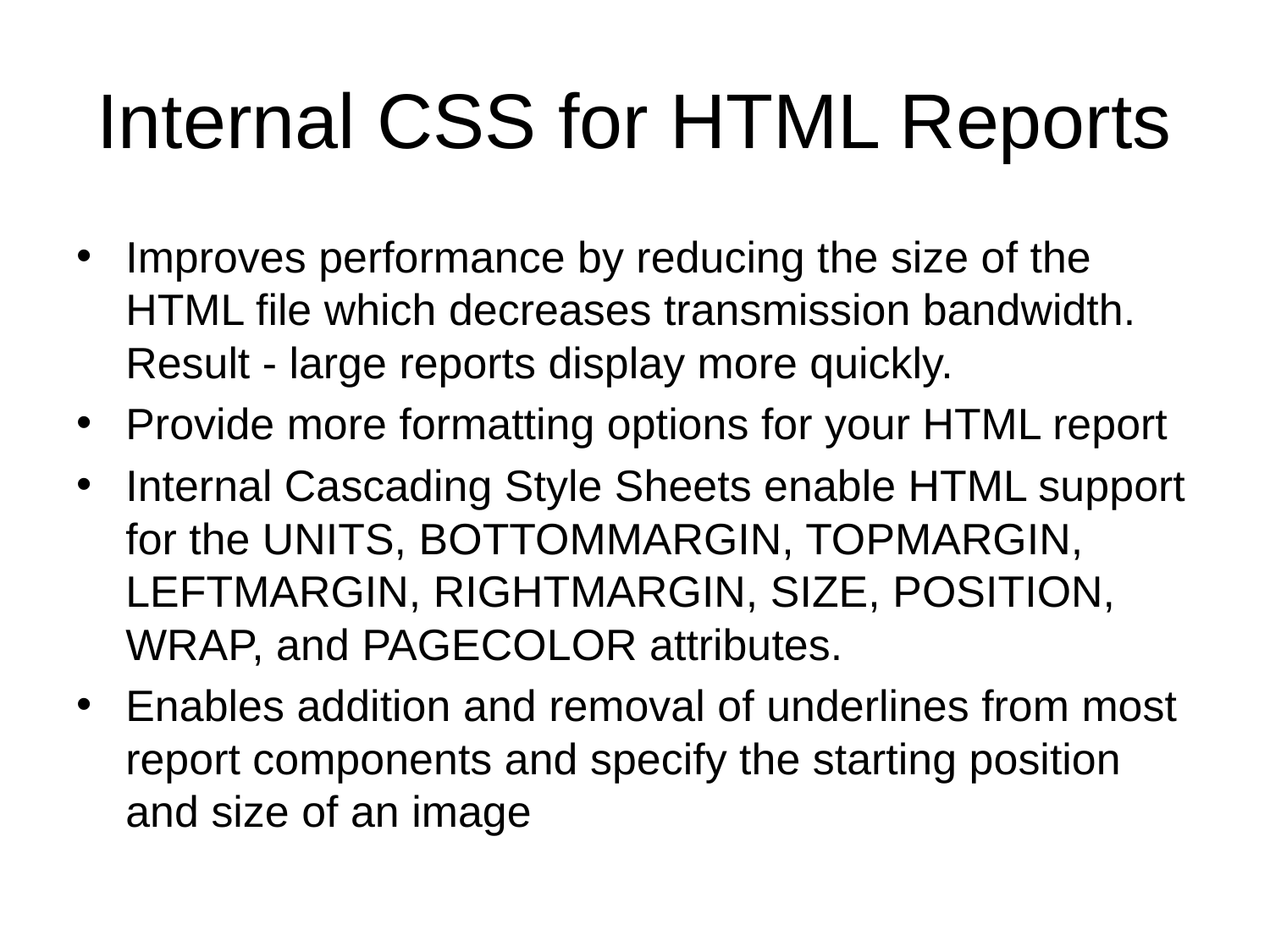

# Internal CSS for HTML Reports
Improves performance by reducing the size of the HTML file which decreases transmission bandwidth.  Result - large reports display more quickly.
Provide more formatting options for your HTML report
Internal Cascading Style Sheets enable HTML support for the UNITS, BOTTOMMARGIN, TOPMARGIN, LEFTMARGIN, RIGHTMARGIN, SIZE, POSITION, WRAP, and PAGECOLOR attributes.
Enables addition and removal of underlines from most report components and specify the starting position and size of an image